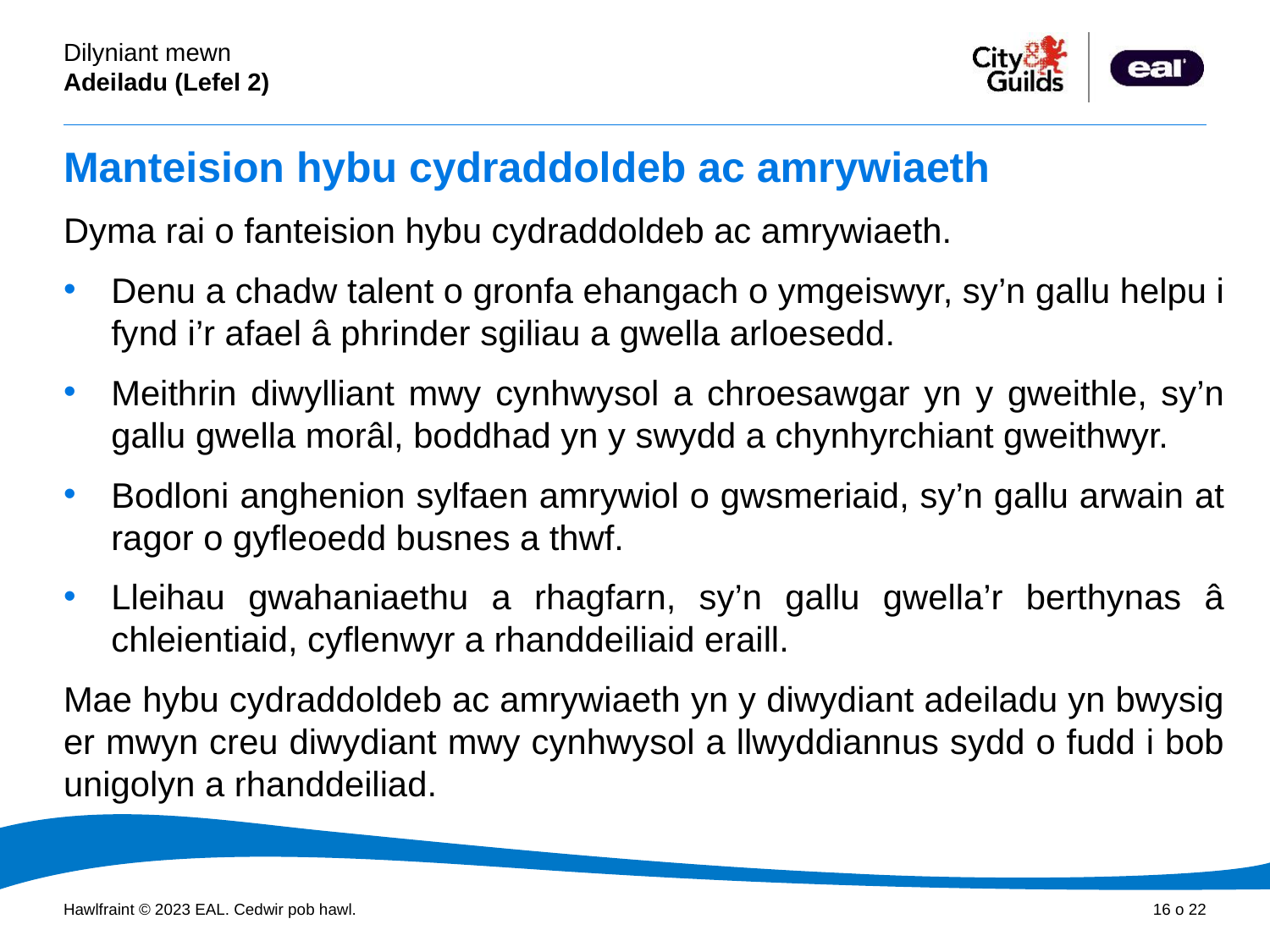

# Manteision hybu cydraddoldeb ac amrywiaeth
Dyma rai o fanteision hybu cydraddoldeb ac amrywiaeth.
Denu a chadw talent o gronfa ehangach o ymgeiswyr, sy’n gallu helpu i fynd i’r afael â phrinder sgiliau a gwella arloesedd.
Meithrin diwylliant mwy cynhwysol a chroesawgar yn y gweithle, sy’n gallu gwella morâl, boddhad yn y swydd a chynhyrchiant gweithwyr.
Bodloni anghenion sylfaen amrywiol o gwsmeriaid, sy’n gallu arwain at ragor o gyfleoedd busnes a thwf.
Lleihau gwahaniaethu a rhagfarn, sy’n gallu gwella’r berthynas â chleientiaid, cyflenwyr a rhanddeiliaid eraill.
Mae hybu cydraddoldeb ac amrywiaeth yn y diwydiant adeiladu yn bwysig er mwyn creu diwydiant mwy cynhwysol a llwyddiannus sydd o fudd i bob unigolyn a rhanddeiliad.